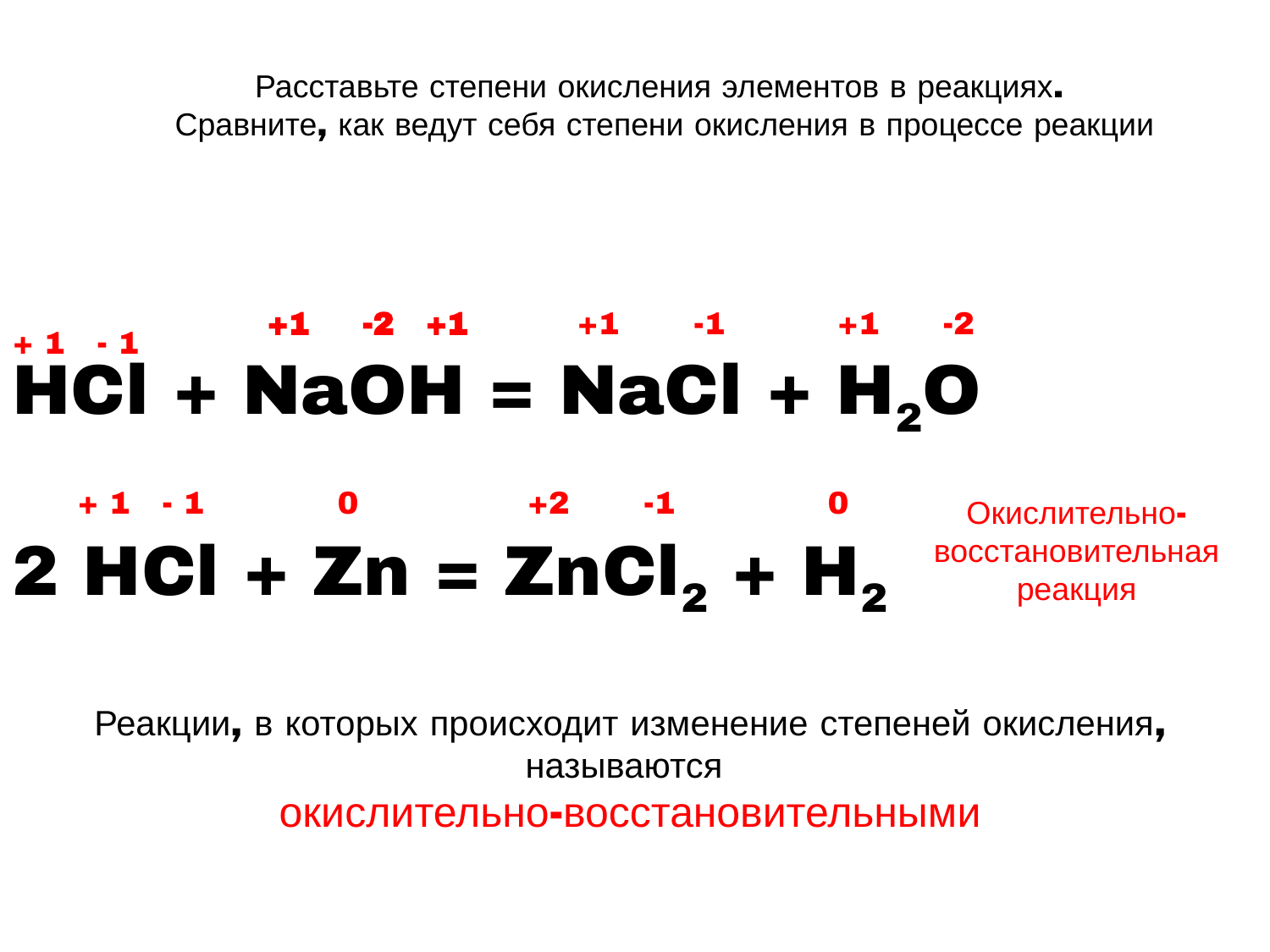

Расставьте степени окисления элементов в реакциях.
Сравните, как ведут себя степени окисления в процессе реакции
+1     -2   +1
+1       -1
+1      -2
+ 1   - 1
HCl + NaOH = NaCl + H2O

2 HCl + Zn = ZnCl2 + H2
+ 1   - 1
0
+2       -1
0
Окислительно-восстановительная реакция
Реакции, в которых происходит изменение степеней окисления, называются
окислительно-восстановительными